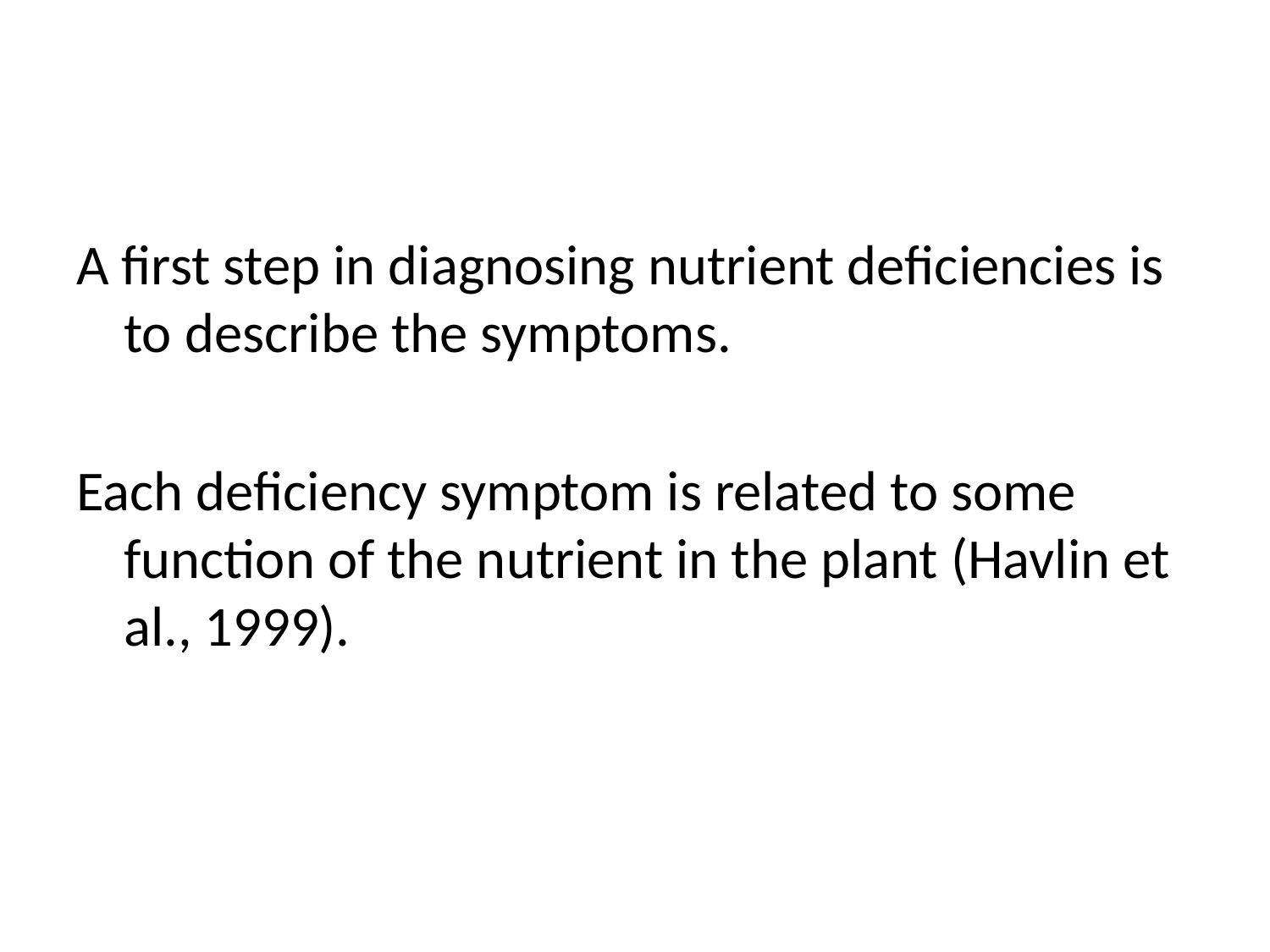

#
A first step in diagnosing nutrient deficiencies is to describe the symptoms.

Each deficiency symptom is related to some function of the nutrient in the plant (Havlin et al., 1999).